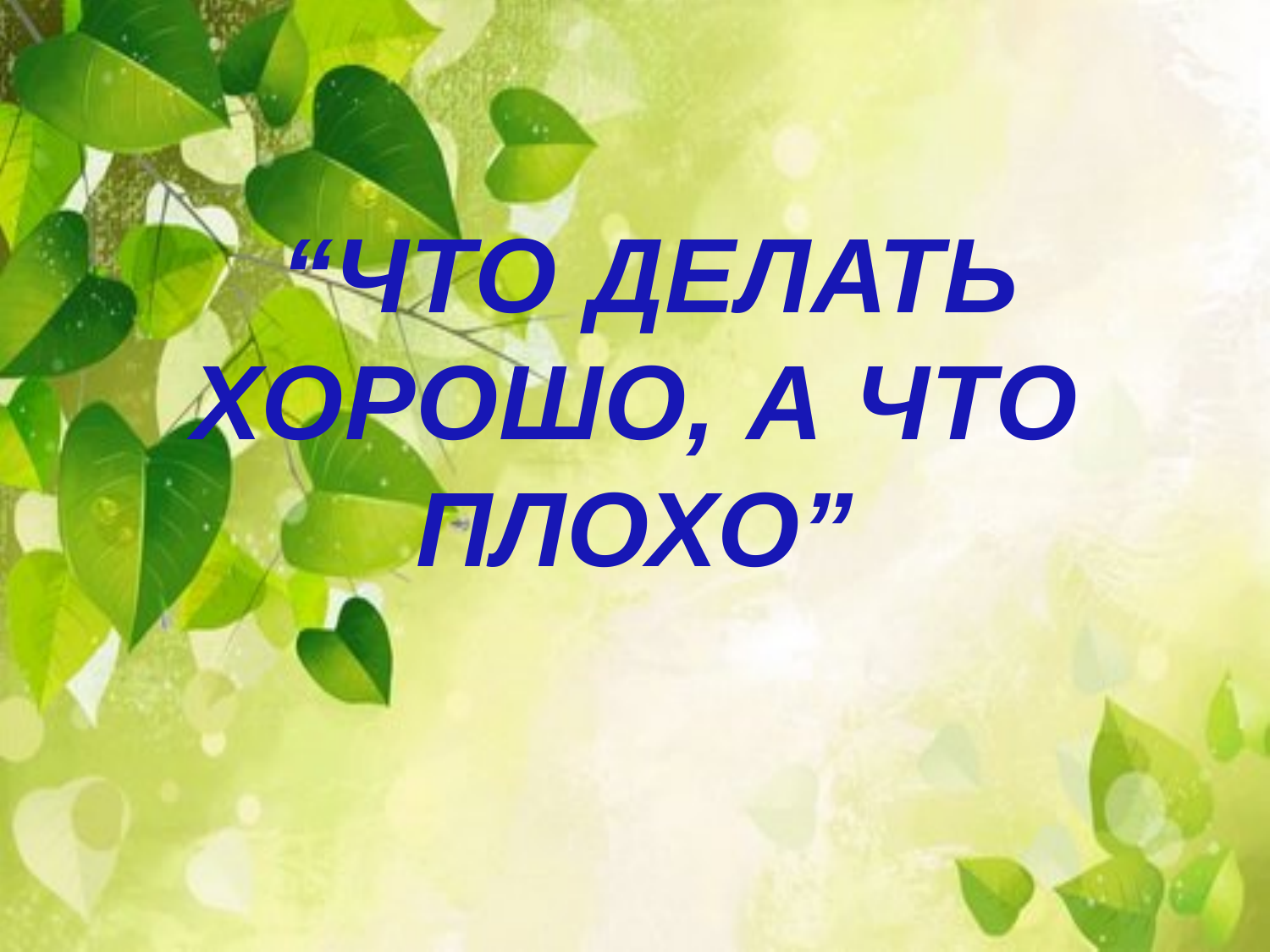

# “ЧТО ДЕЛАТЬ ХОРОШО, А ЧТО ПЛОХО”